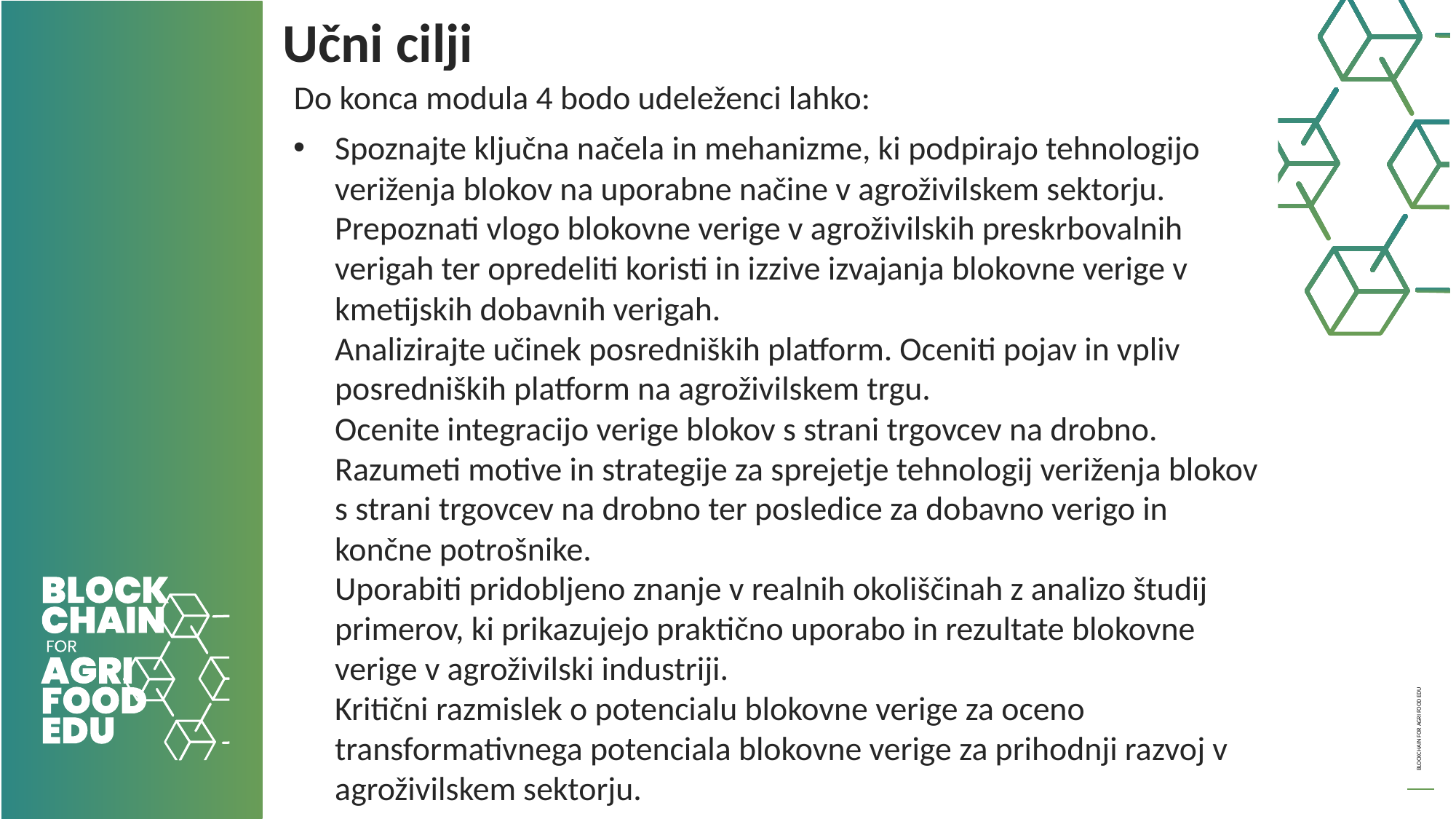

Učni cilji
Do konca modula 4 bodo udeleženci lahko:

Spoznajte ključna načela in mehanizme, ki podpirajo tehnologijo veriženja blokov na uporabne načine v agroživilskem sektorju.
Prepoznati vlogo blokovne verige v agroživilskih preskrbovalnih verigah ter opredeliti koristi in izzive izvajanja blokovne verige v kmetijskih dobavnih verigah.
Analizirajte učinek posredniških platform. Oceniti pojav in vpliv posredniških platform na agroživilskem trgu.
Ocenite integracijo verige blokov s strani trgovcev na drobno. Razumeti motive in strategije za sprejetje tehnologij veriženja blokov s strani trgovcev na drobno ter posledice za dobavno verigo in končne potrošnike.
Uporabiti pridobljeno znanje v realnih okoliščinah z analizo študij primerov, ki prikazujejo praktično uporabo in rezultate blokovne verige v agroživilski industriji.
Kritični razmislek o potencialu blokovne verige za oceno transformativnega potenciala blokovne verige za prihodnji razvoj v agroživilskem sektorju.